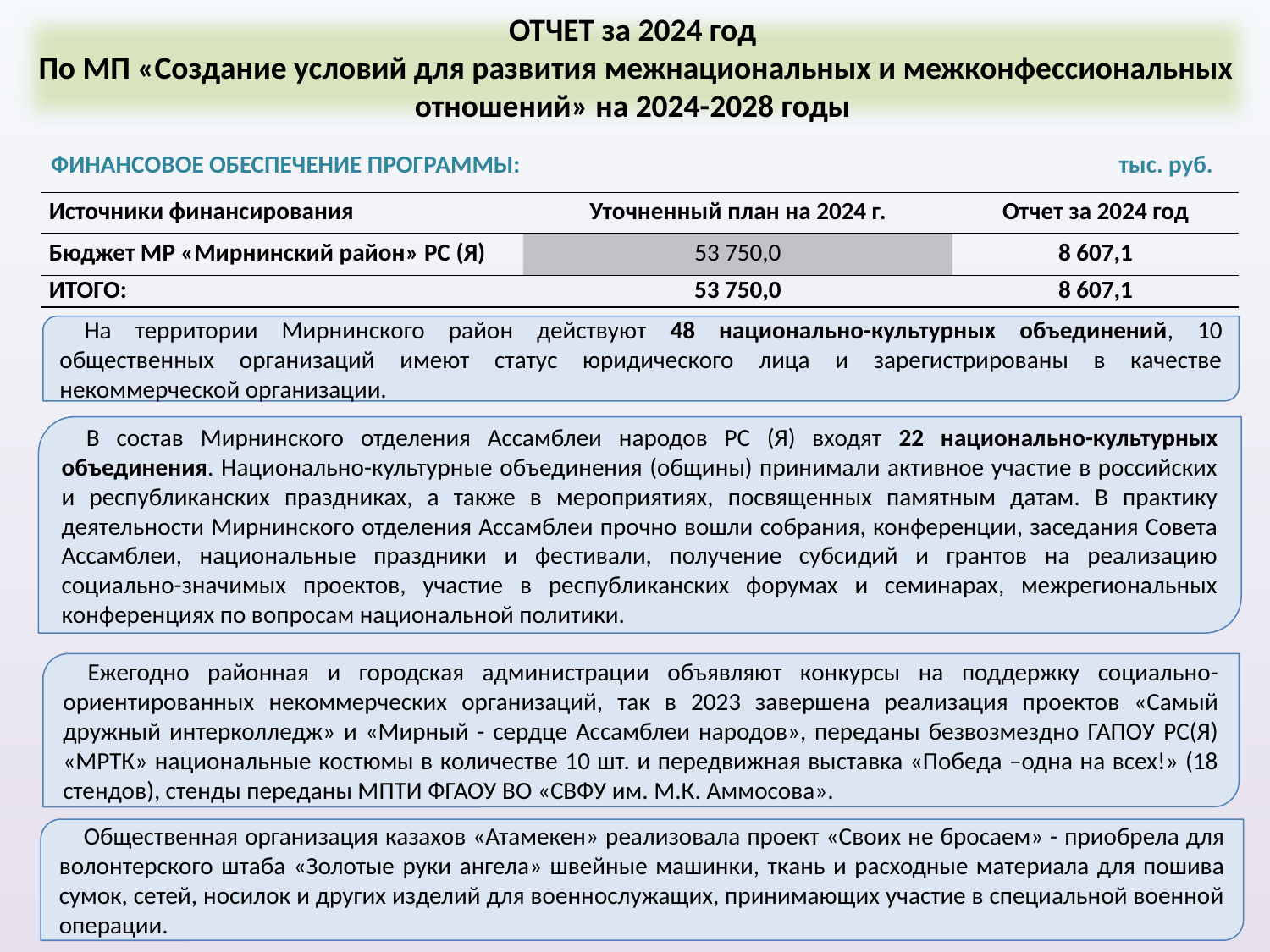

ОТЧЕТ за 2024 год
По МП «Создание условий для развития межнациональных и межконфессиональных отношений» на 2024-2028 годы
ФИНАНСОВОЕ ОБЕСПЕЧЕНИЕ ПРОГРАММЫ:                                                                                                             тыс. руб.
| Источники финансирования | Уточненный план на 2024 г. | Отчет за 2024 год |
| --- | --- | --- |
| Бюджет МР «Мирнинский район» РС (Я) | 53 750,0 | 8 607,1 |
| ИТОГО: | 53 750,0 | 8 607,1 |
На территории Мирнинского район действуют 48 национально-культурных объединений, 10 общественных организаций имеют статус юридического лица и зарегистрированы в качестве некоммерческой организации.
В состав Мирнинского отделения Ассамблеи народов РС (Я) входят 22 национально-культурных объединения. Национально-культурные объединения (общины) принимали активное участие в российских и республиканских праздниках, а также в мероприятиях, посвященных памятным датам. В практику деятельности Мирнинского отделения Ассамблеи прочно вошли собрания, конференции, заседания Совета Ассамблеи, национальные праздники и фестивали, получение субсидий и грантов на реализацию социально-значимых проектов, участие в республиканских форумах и семинарах, межрегиональных конференциях по вопросам национальной политики.
Ежегодно районная и городская администрации объявляют конкурсы на поддержку социально-ориентированных некоммерческих организаций, так в 2023 завершена реализация проектов «Самый дружный интерколледж» и «Мирный - сердце Ассамблеи народов», переданы безвозмездно ГАПОУ РС(Я) «МРТК» национальные костюмы в количестве 10 шт. и передвижная выставка «Победа –одна на всех!» (18 стендов), стенды переданы МПТИ ФГАОУ ВО «СВФУ им. М.К. Аммосова».
Общественная организация казахов «Атамекен» реализовала проект «Своих не бросаем» - приобрела для волонтерского штаба «Золотые руки ангела» швейные машинки, ткань и расходные материала для пошива сумок, сетей, носилок и других изделий для военнослужащих, принимающих участие в специальной военной операции.